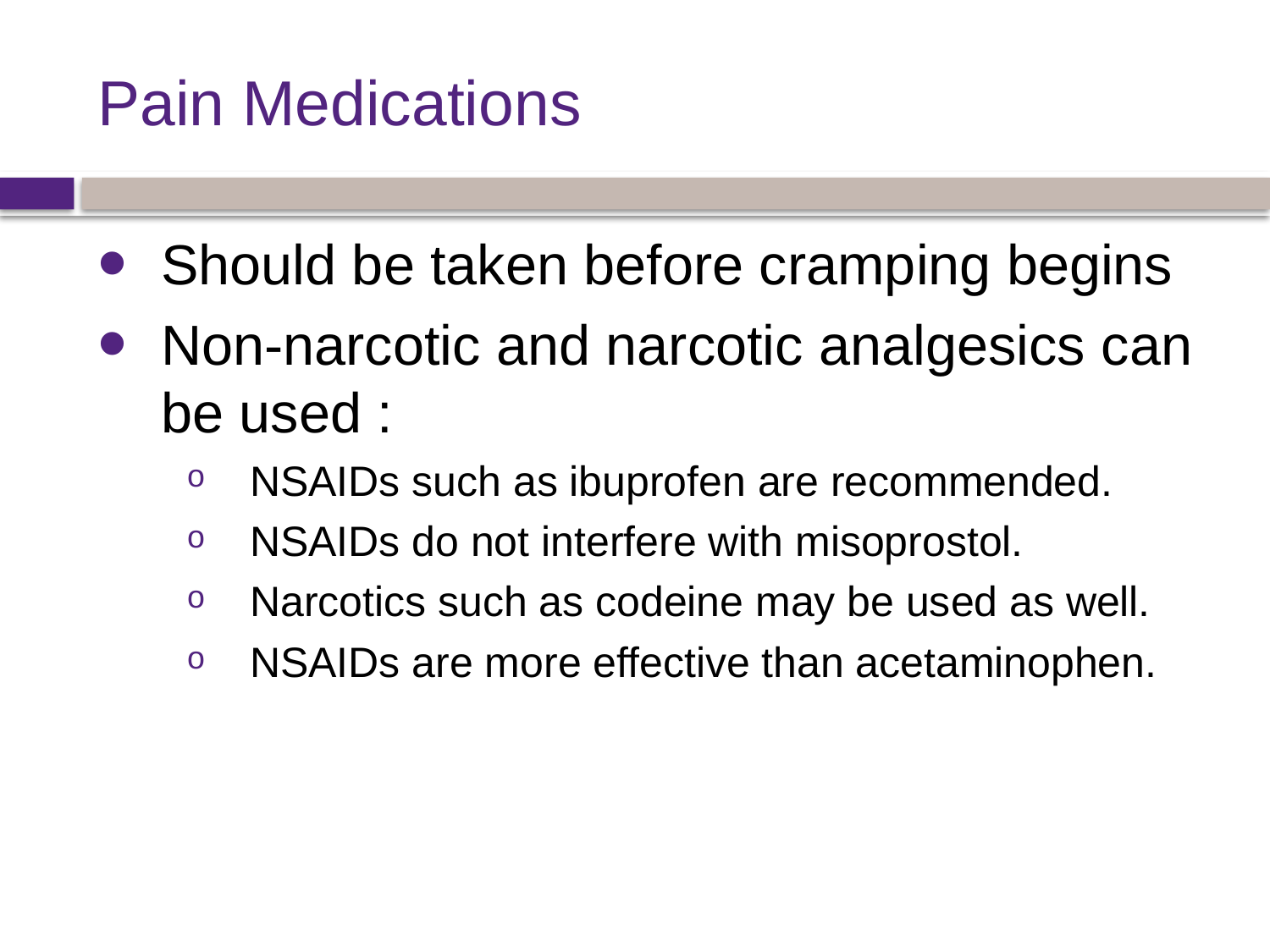

# Pain Medications
Should be taken before cramping begins
Non-narcotic and narcotic analgesics can be used :
NSAIDs such as ibuprofen are recommended.
NSAIDs do not interfere with misoprostol.
Narcotics such as codeine may be used as well.
NSAIDs are more effective than acetaminophen.